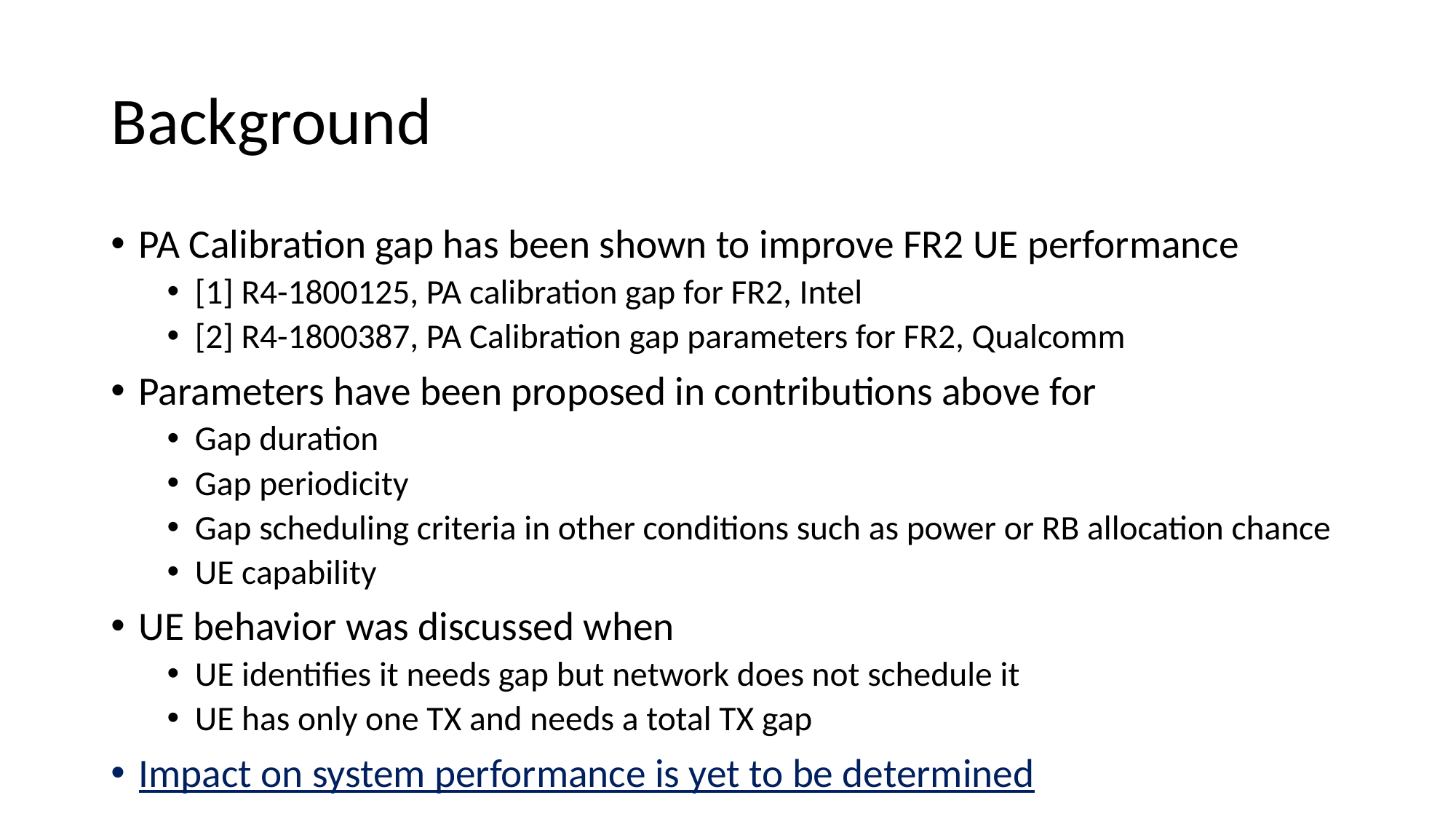

# Background
PA Calibration gap has been shown to improve FR2 UE performance
[1] R4-1800125, PA calibration gap for FR2, Intel
[2] R4-1800387, PA Calibration gap parameters for FR2, Qualcomm
Parameters have been proposed in contributions above for
Gap duration
Gap periodicity
Gap scheduling criteria in other conditions such as power or RB allocation chance
UE capability
UE behavior was discussed when
UE identifies it needs gap but network does not schedule it
UE has only one TX and needs a total TX gap
Impact on system performance is yet to be determined